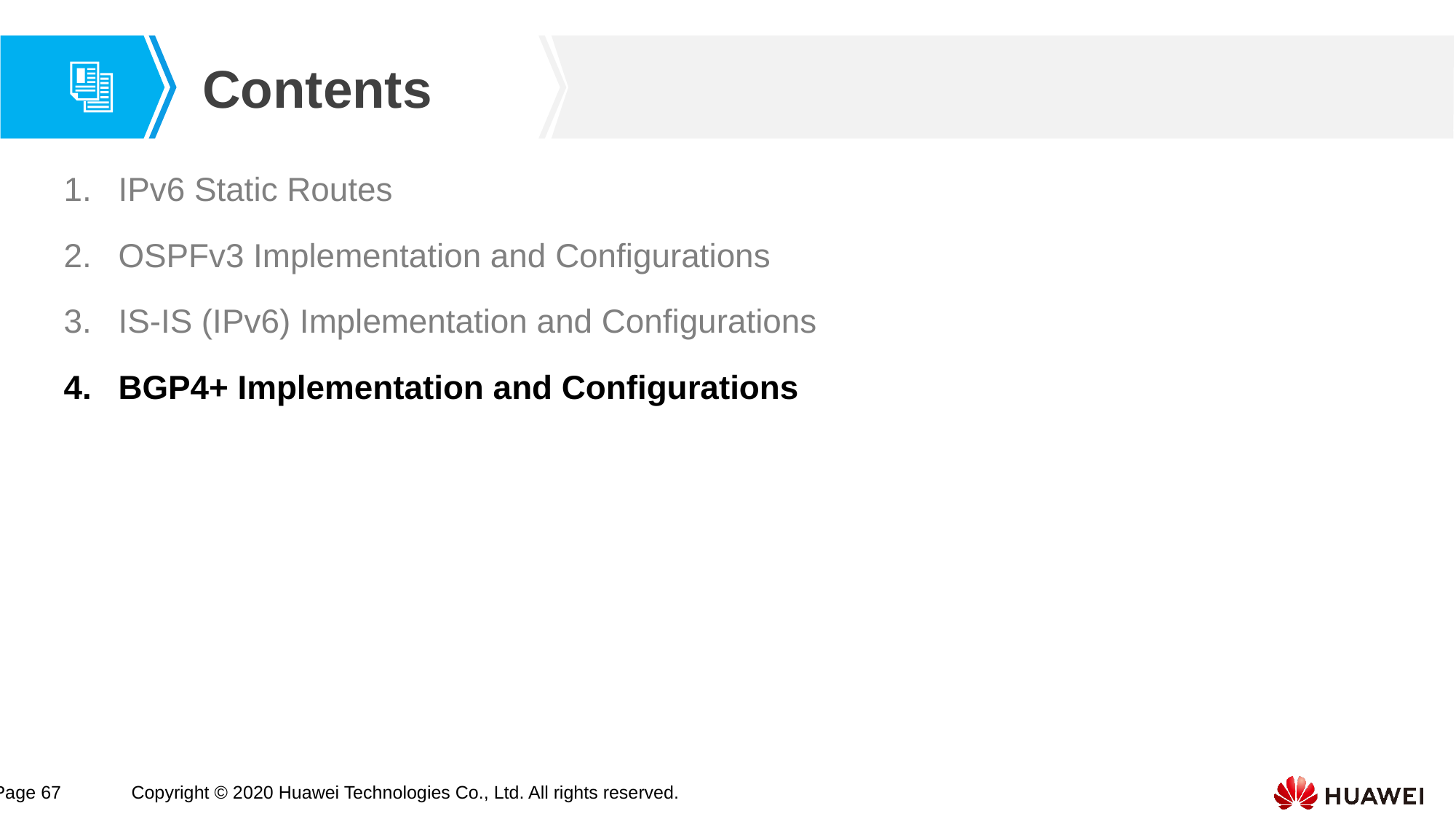

IPv6 Static Routes
OSPFv3 Implementation and Configurations
IS-IS (IPv6) Implementation and Configurations
BGP4+ Implementation and Configurations